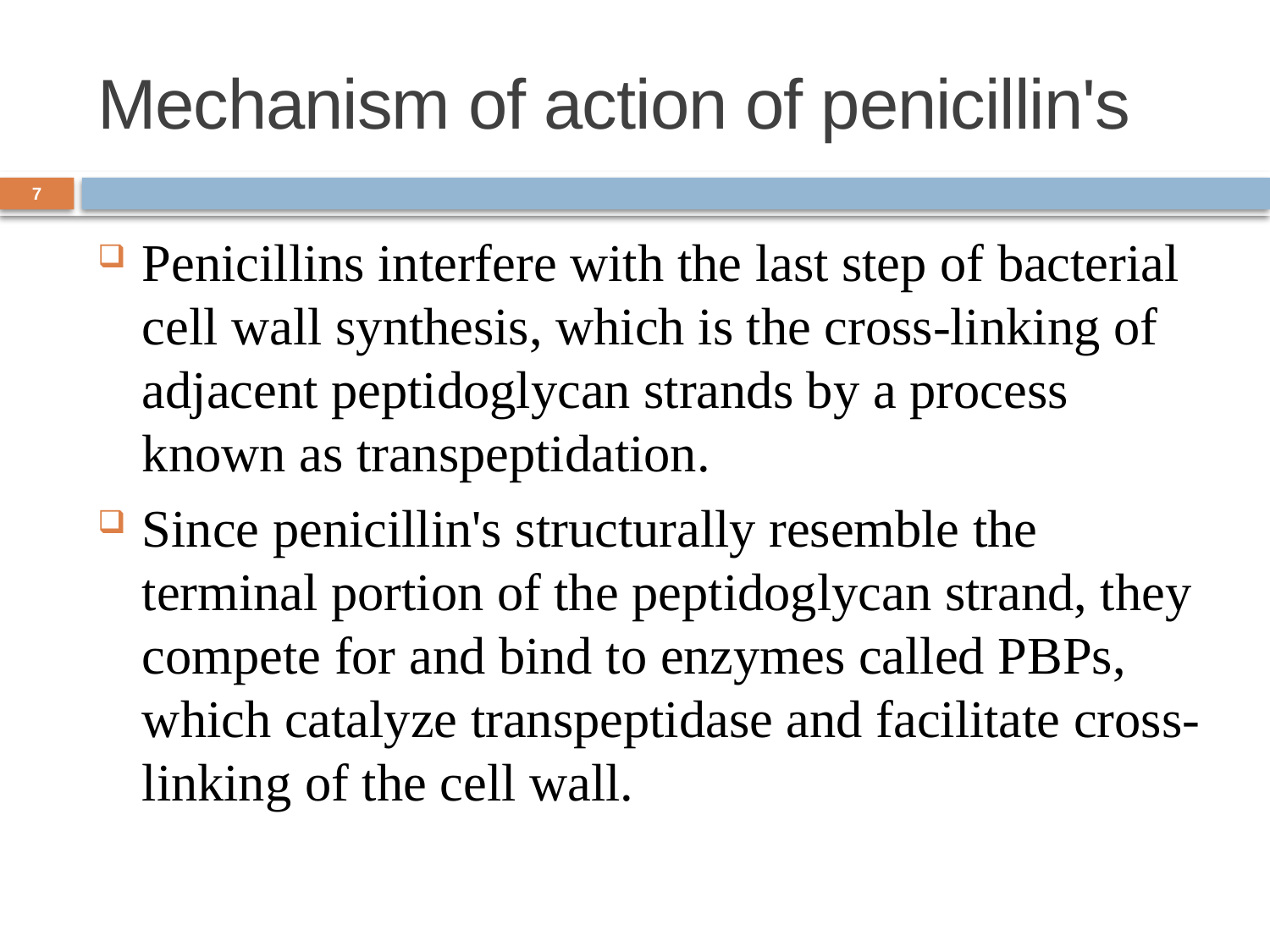

# Mechanism of action of penicillin's
7
Penicillins interfere with the last step of bacterial cell wall synthesis, which is the cross-linking of adjacent peptidoglycan strands by a process known as transpeptidation.
Since penicillin's structurally resemble the terminal portion of the peptidoglycan strand, they compete for and bind to enzymes called PBPs, which catalyze transpeptidase and facilitate cross-linking of the cell wall.